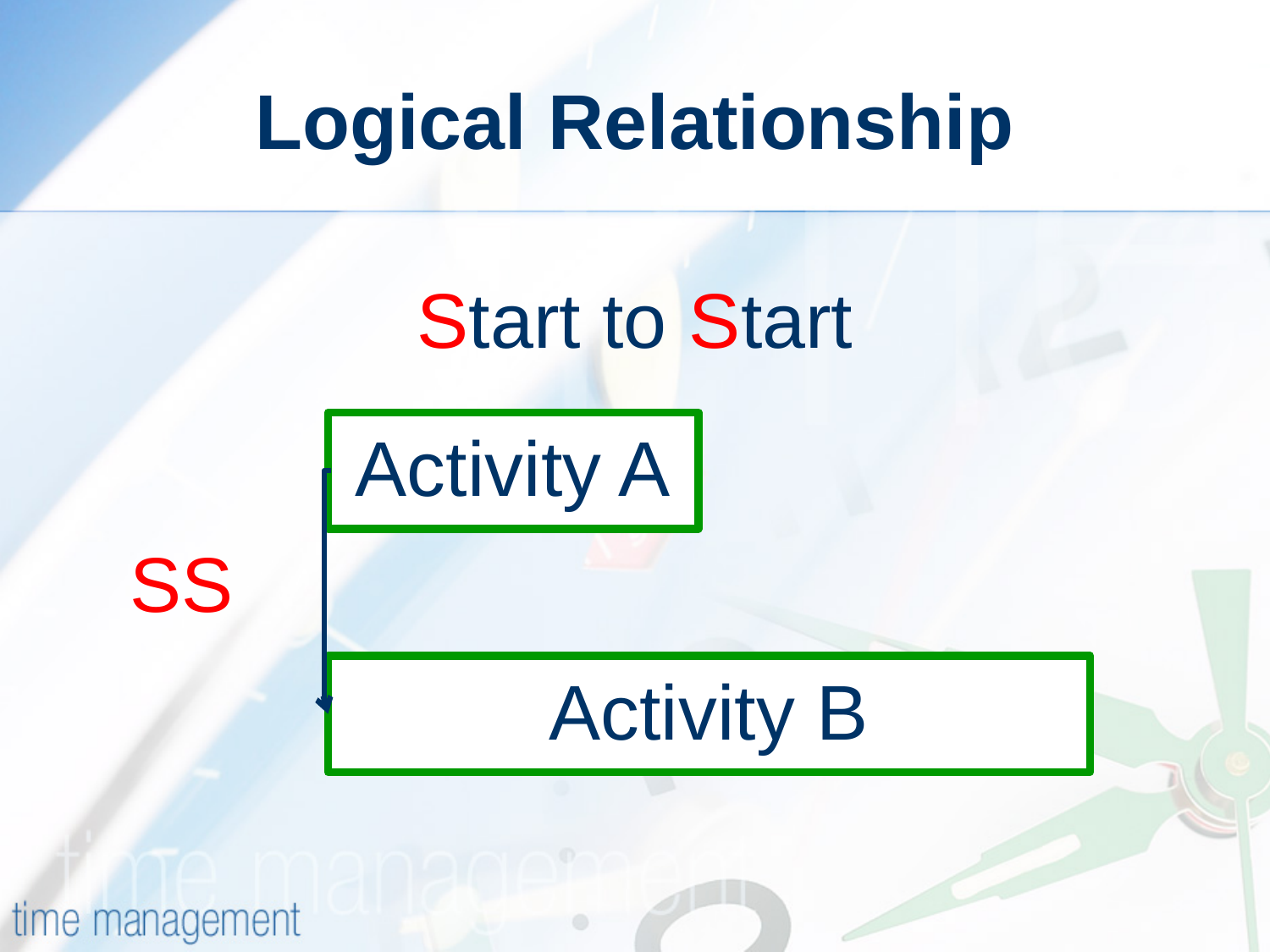

# Logical Relationship
Start to Start
Activity A
SS
Activity B